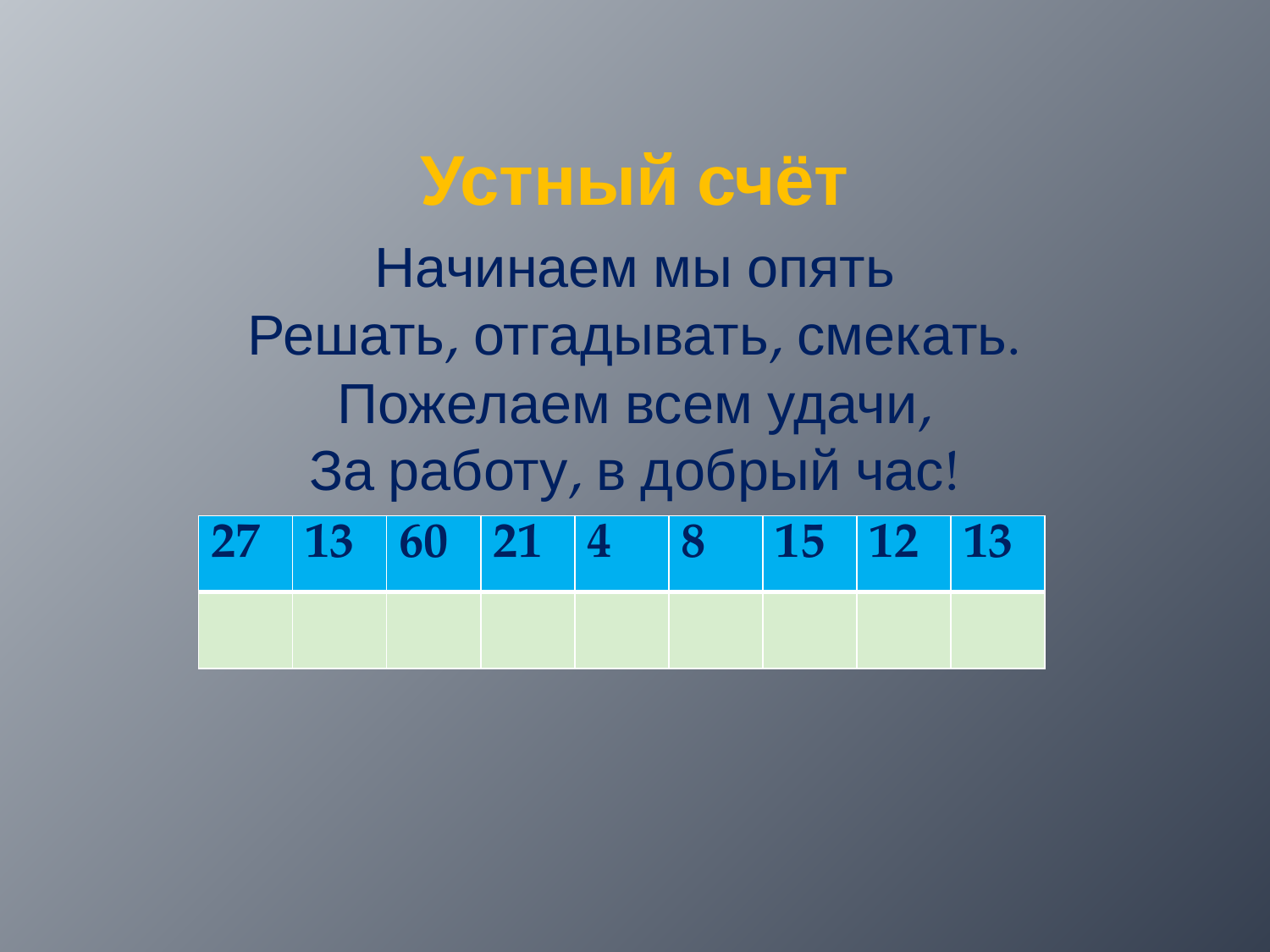

#
Устный счёт
Начинаем мы опять
Решать, отгадывать, смекать.
Пожелаем всем удачи,
За работу, в добрый час!

| 27 | 13 | 60 | 21 | 4 | 8 | 15 | 12 | 13 |
| --- | --- | --- | --- | --- | --- | --- | --- | --- |
|  |  |  |  |  |  |  |  |  |